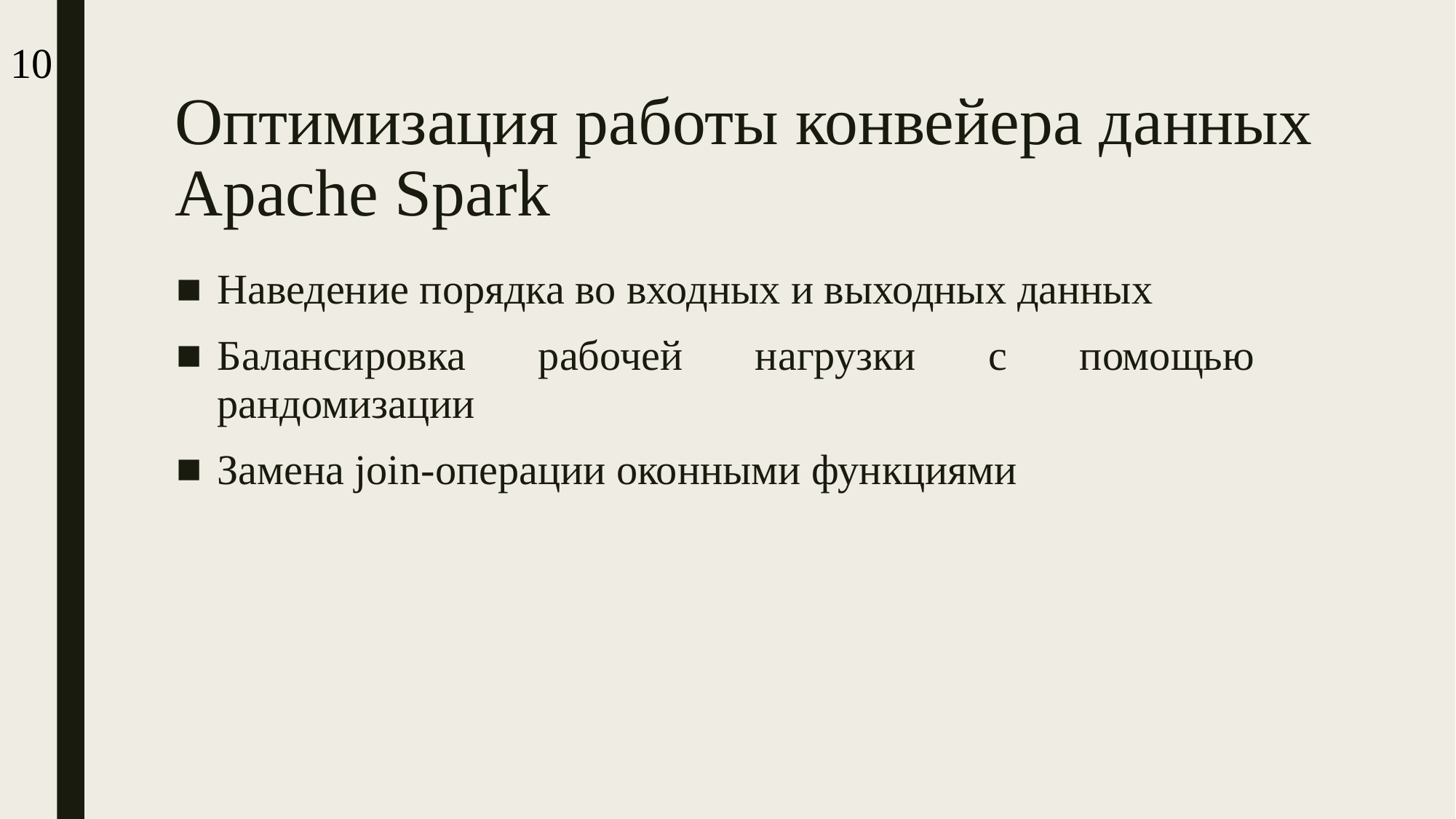

10
# Оптимизация работы конвейера данных Apache Spark
Наведение порядка во входных и выходных данных
Балансировка рабочей нагрузки с помощью рандомизации
Замена join-операции оконными функциями